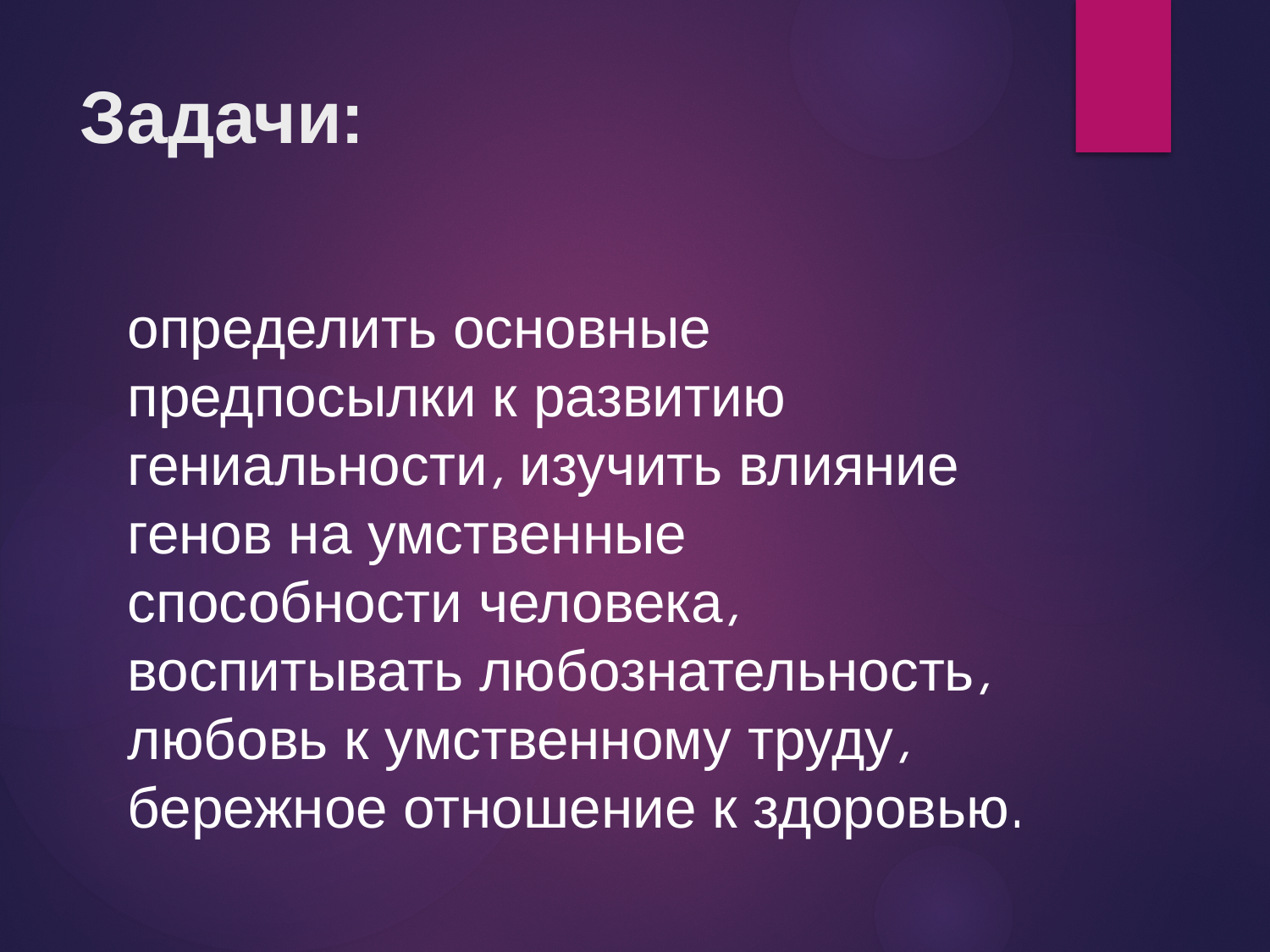

# Задачи:
определить основные предпосылки к развитию гениальности, изучить влияние генов на умственные способности человека,  воспитывать любознательность, любовь к умственному труду, бережное отношение к здоровью.